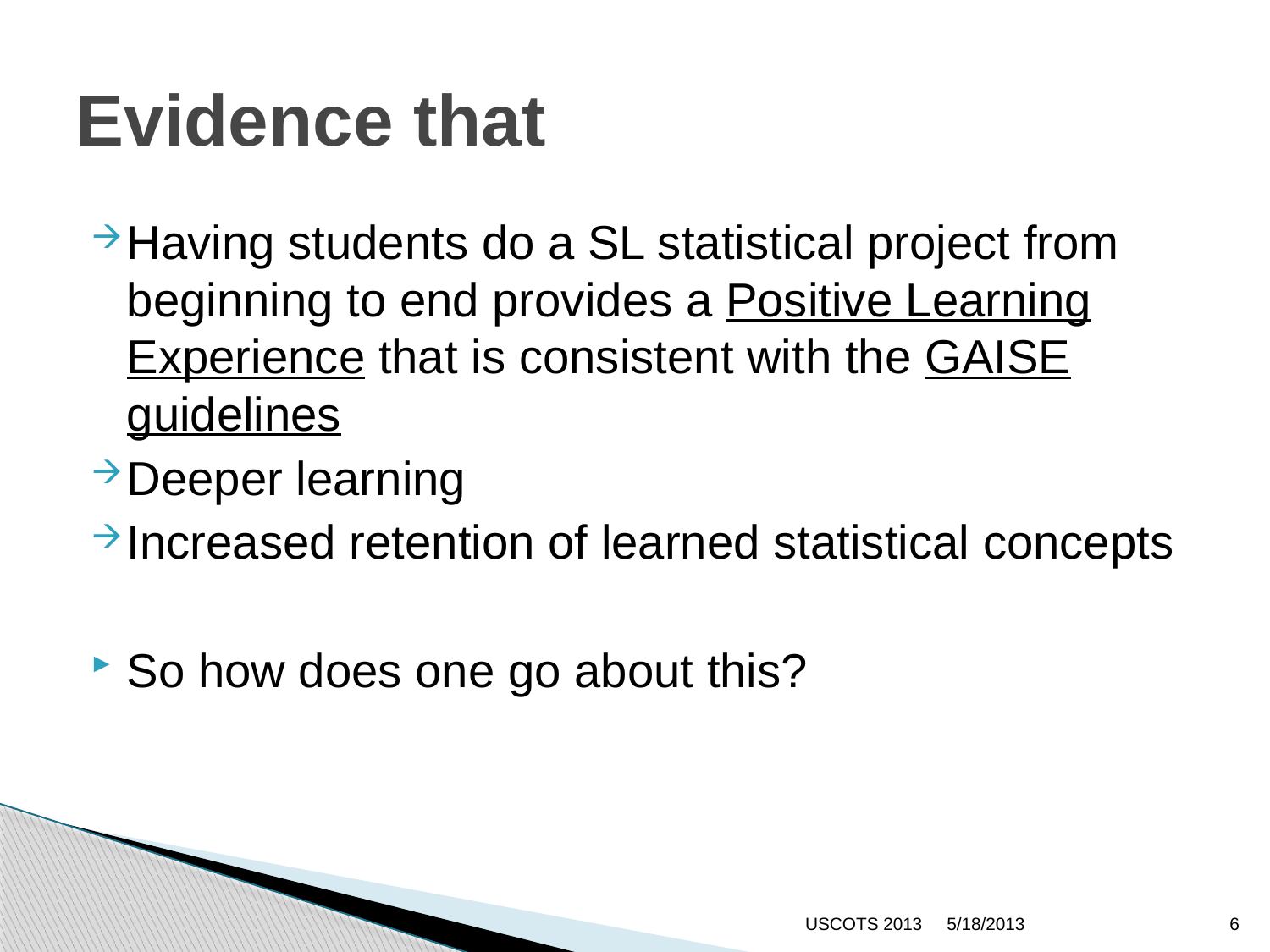

# Evidence that
Having students do a SL statistical project from beginning to end provides a Positive Learning Experience that is consistent with the GAISE guidelines
Deeper learning
Increased retention of learned statistical concepts

So how does one go about this?
USCOTS 2013
5/18/2013
6